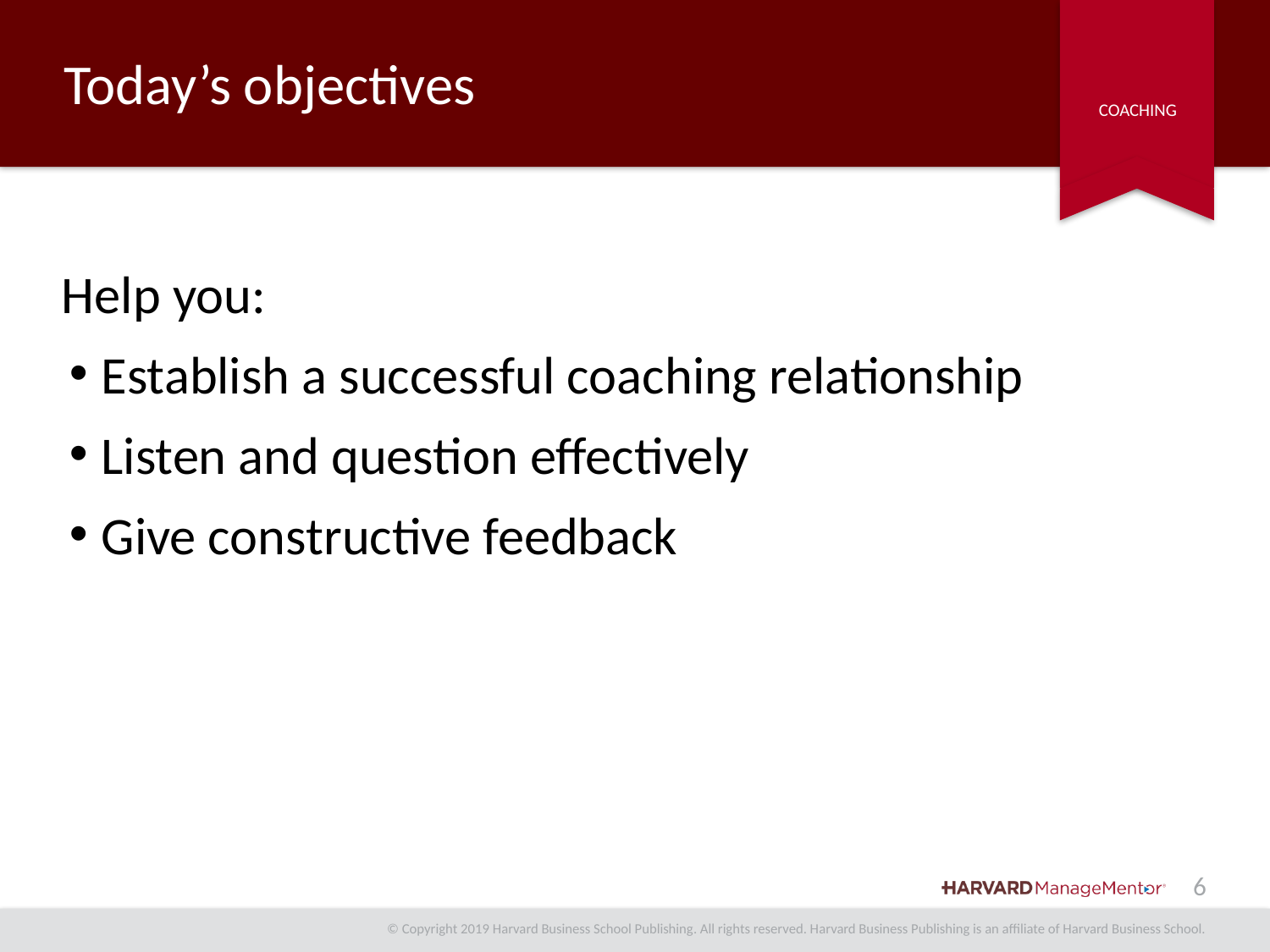

# Today’s objectives
Help you:
Establish a successful coaching relationship
Listen and question effectively
Give constructive feedback